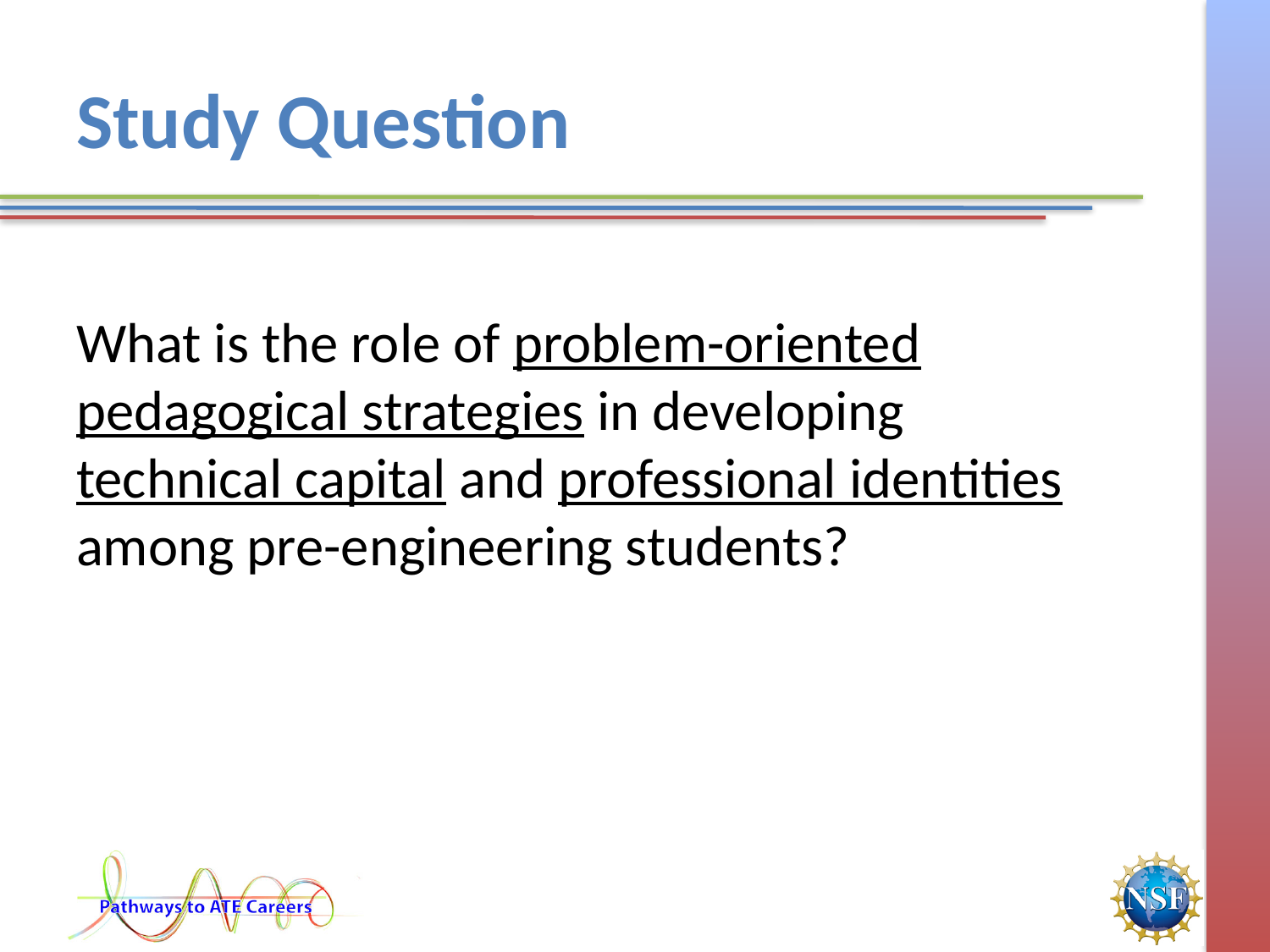

# Study Question
What is the role of problem-oriented pedagogical strategies in developing technical capital and professional identities among pre-engineering students?